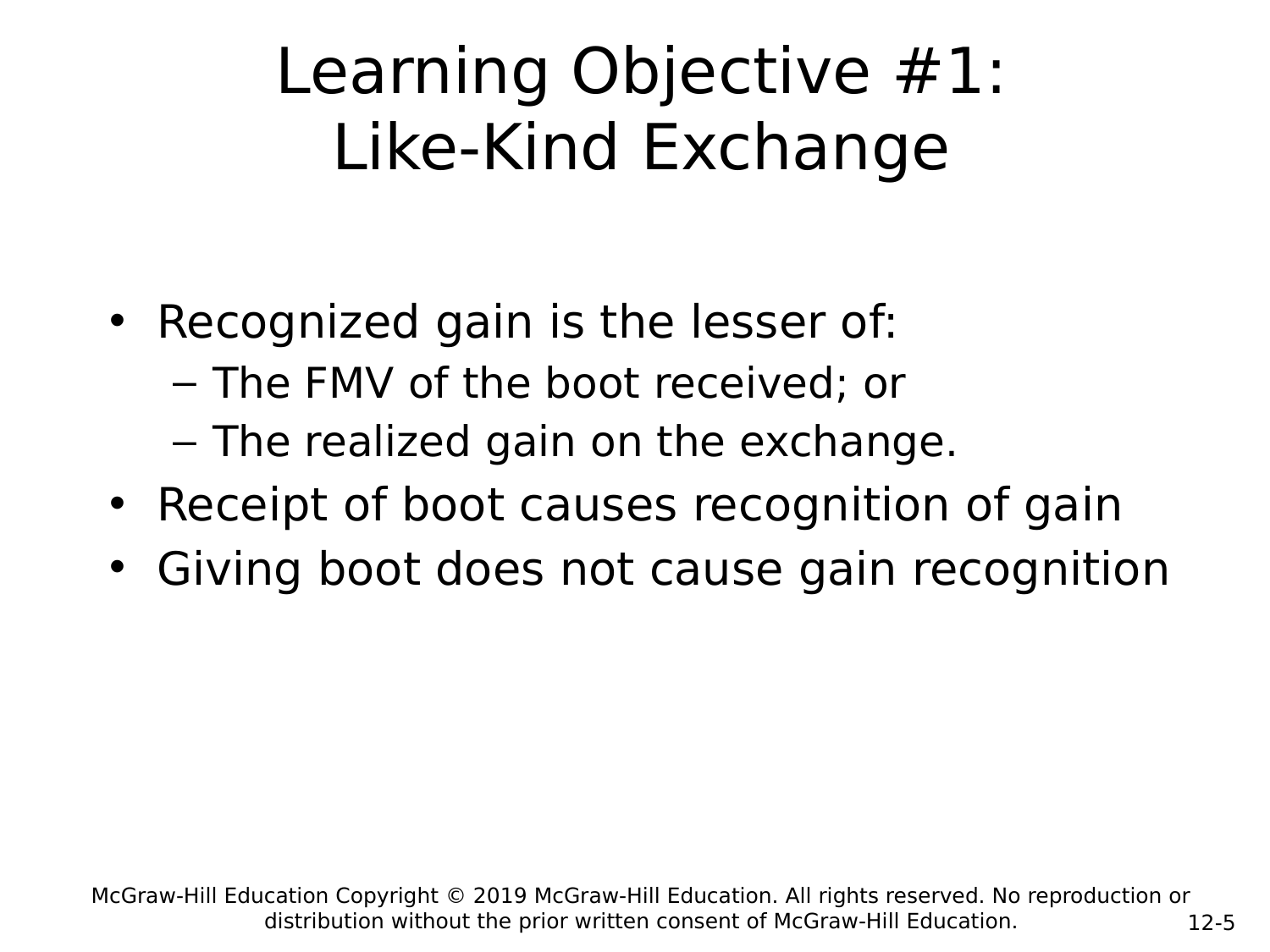

Learning Objective #1:
Like-Kind Exchange
Recognized gain is the lesser of:
The FMV of the boot received; or
The realized gain on the exchange.
Receipt of boot causes recognition of gain
Giving boot does not cause gain recognition
McGraw-Hill Education Copyright © 2019 McGraw-Hill Education. All rights reserved. No reproduction or distribution without the prior written consent of McGraw-Hill Education.
12-5